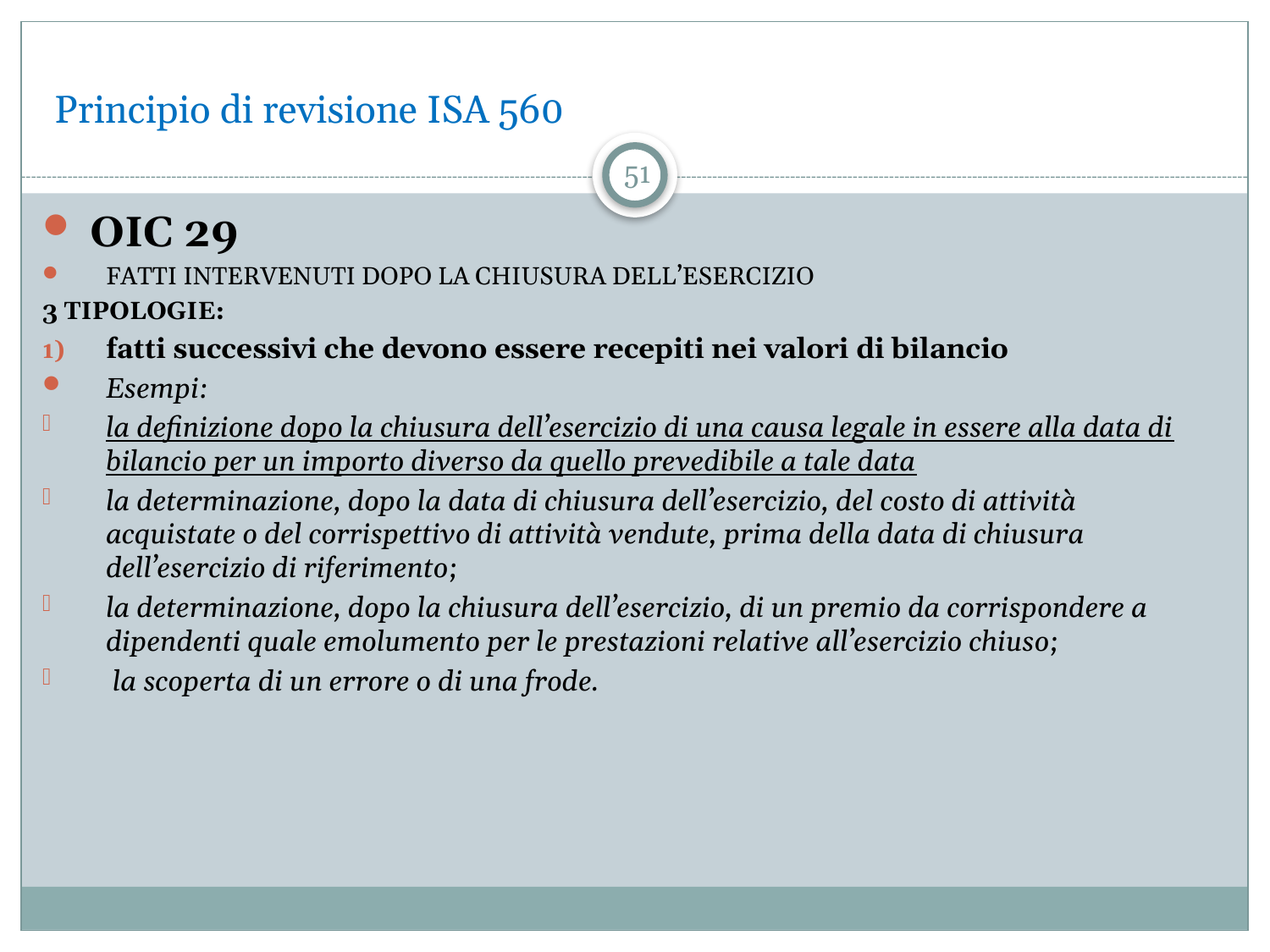

# Principio di revisione ISA 560
51
OIC 29
FATTI INTERVENUTI DOPO LA CHIUSURA DELL’ESERCIZIO
3 TIPOLOGIE:
fatti successivi che devono essere recepiti nei valori di bilancio
Esempi:
la definizione dopo la chiusura dell’esercizio di una causa legale in essere alla data di bilancio per un importo diverso da quello prevedibile a tale data
la determinazione, dopo la data di chiusura dell’esercizio, del costo di attività acquistate o del corrispettivo di attività vendute, prima della data di chiusura dell’esercizio di riferimento;
la determinazione, dopo la chiusura dell’esercizio, di un premio da corrispondere a dipendenti quale emolumento per le prestazioni relative all’esercizio chiuso;
 la scoperta di un errore o di una frode.